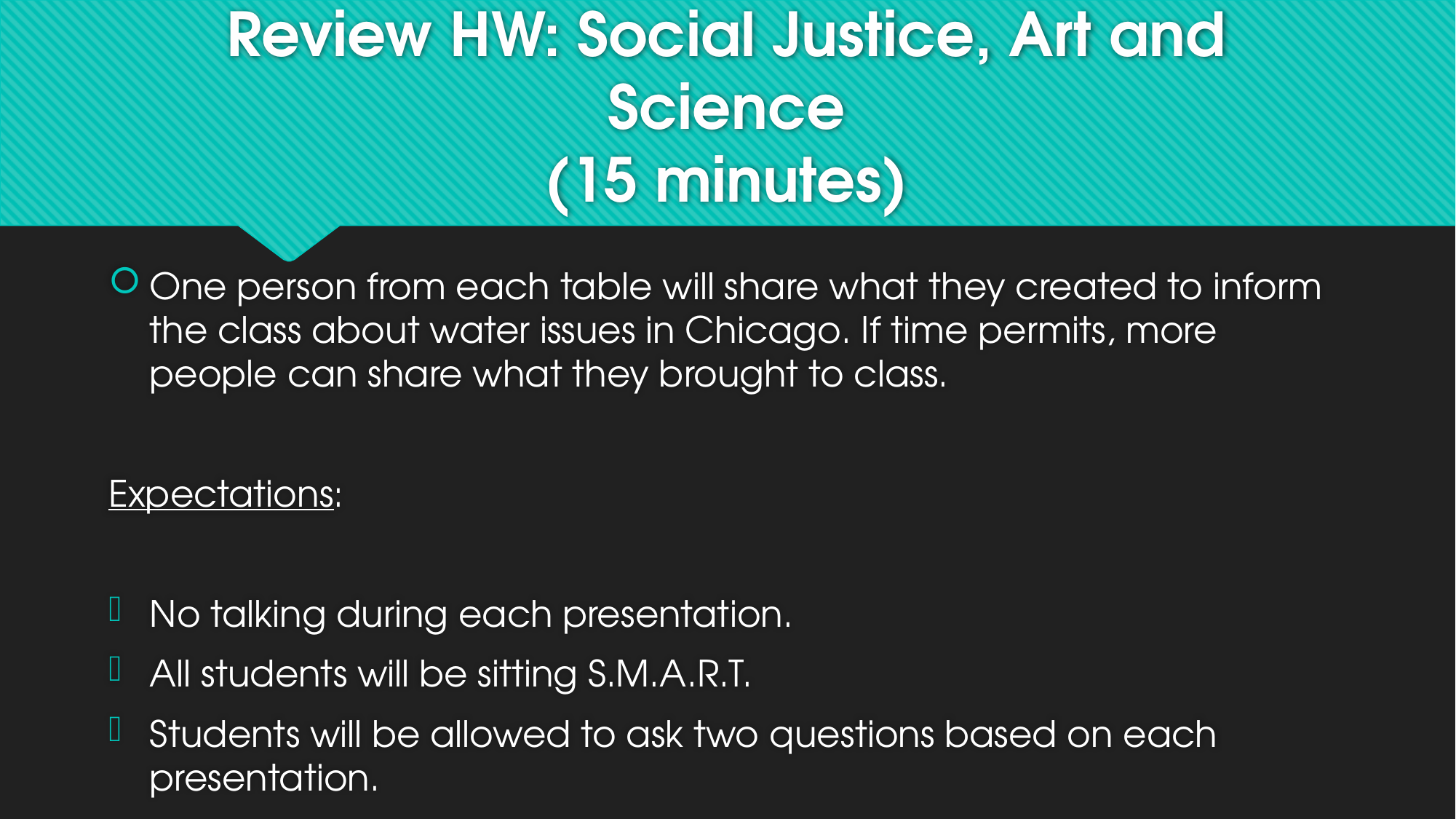

# Review HW: Social Justice, Art and Science (15 minutes)
One person from each table will share what they created to inform the class about water issues in Chicago. If time permits, more people can share what they brought to class.

Expectations:

No talking during each presentation.
All students will be sitting S.M.A.R.T.
Students will be allowed to ask two questions based on each presentation.